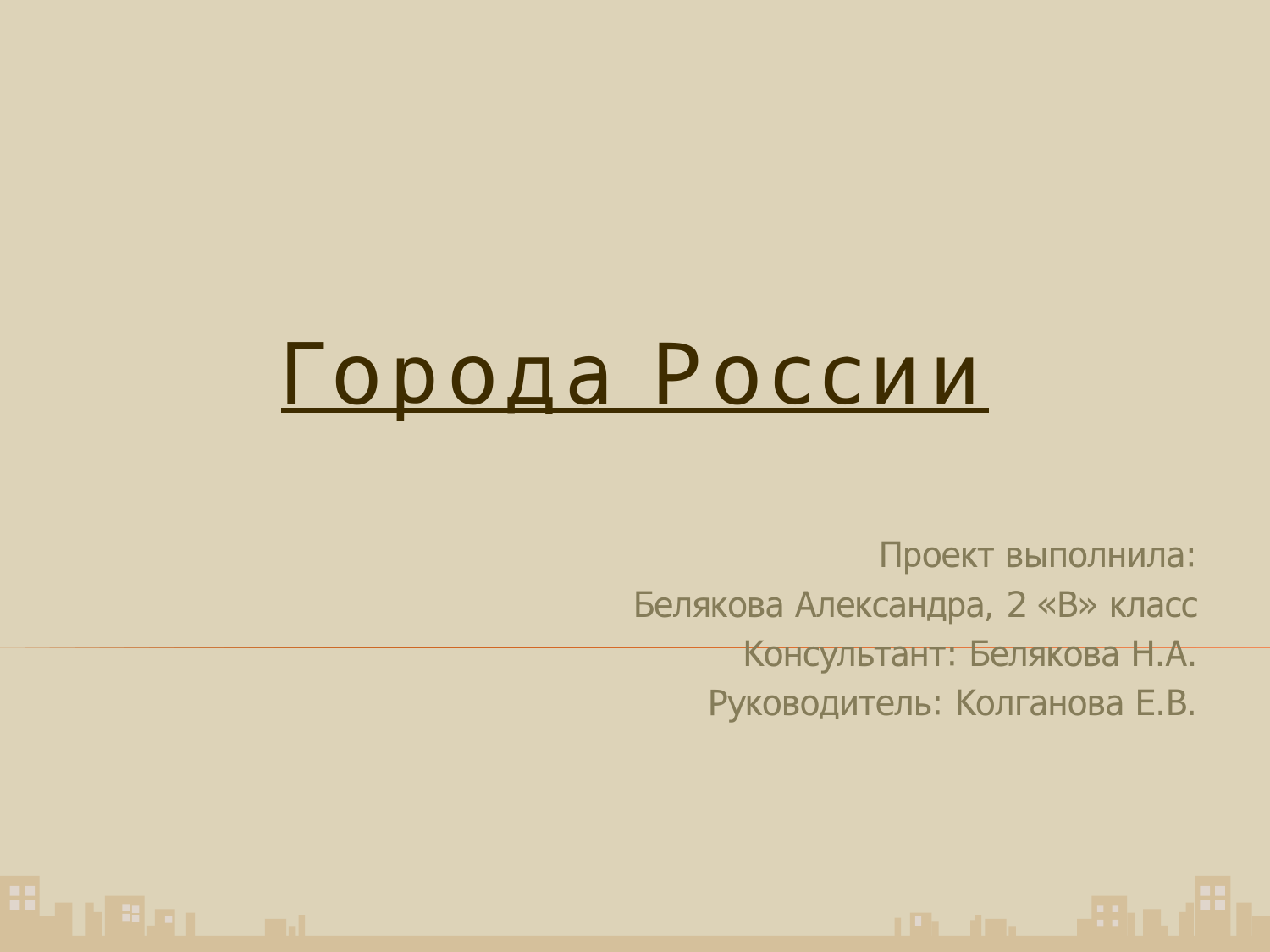

# Города России
Проект выполнила:
 Белякова Александра, 2 «В» класс
Консультант: Белякова Н.А.
Руководитель: Колганова Е.В.